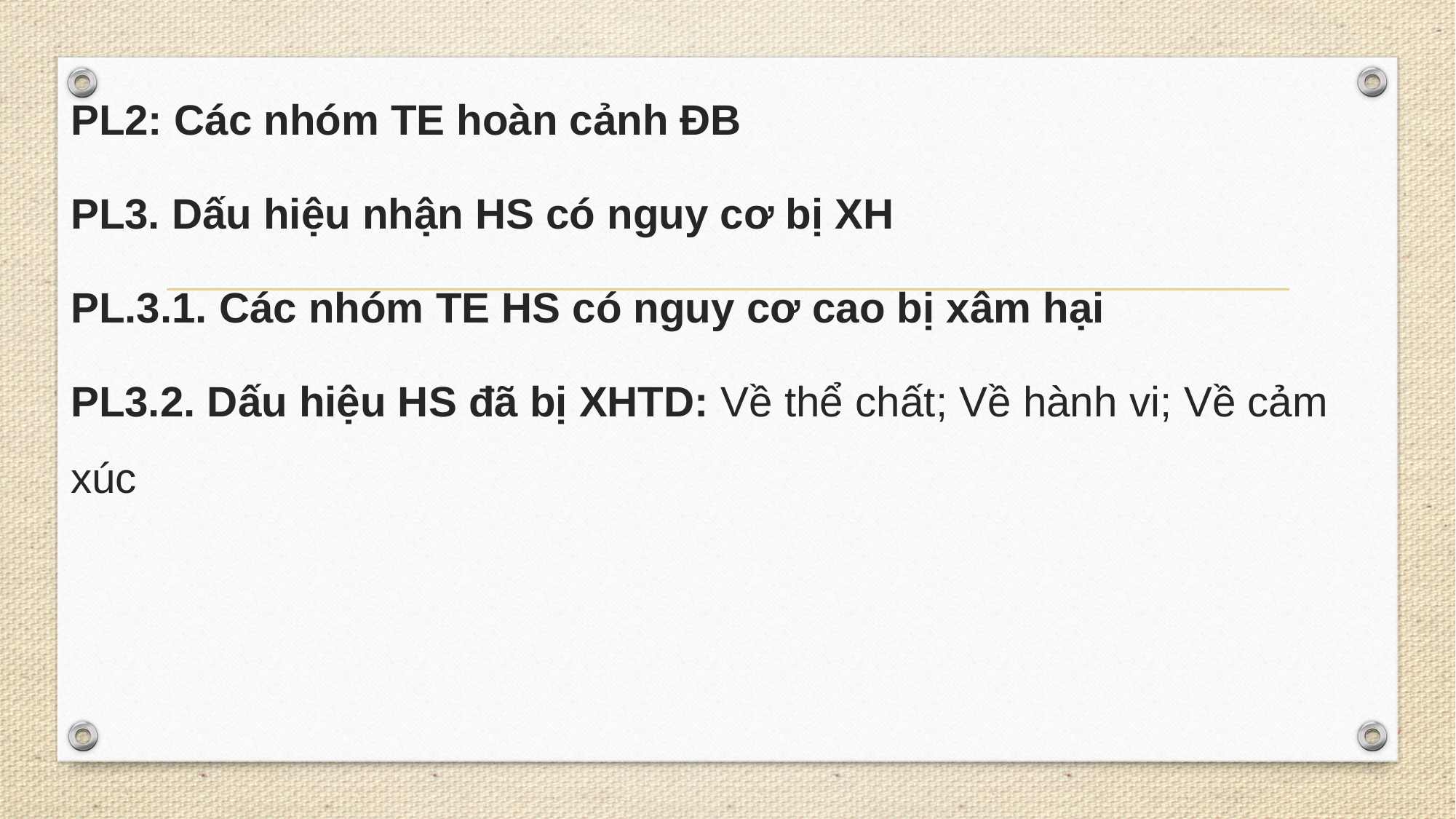

#
PL2: Các nhóm TE hoàn cảnh ĐB
PL3. Dấu hiệu nhận HS có nguy cơ bị XH
PL.3.1. Các nhóm TE HS có nguy cơ cao bị xâm hại
PL3.2. Dấu hiệu HS đã bị XHTD: Về thể chất; Về hành vi; Về cảm xúc